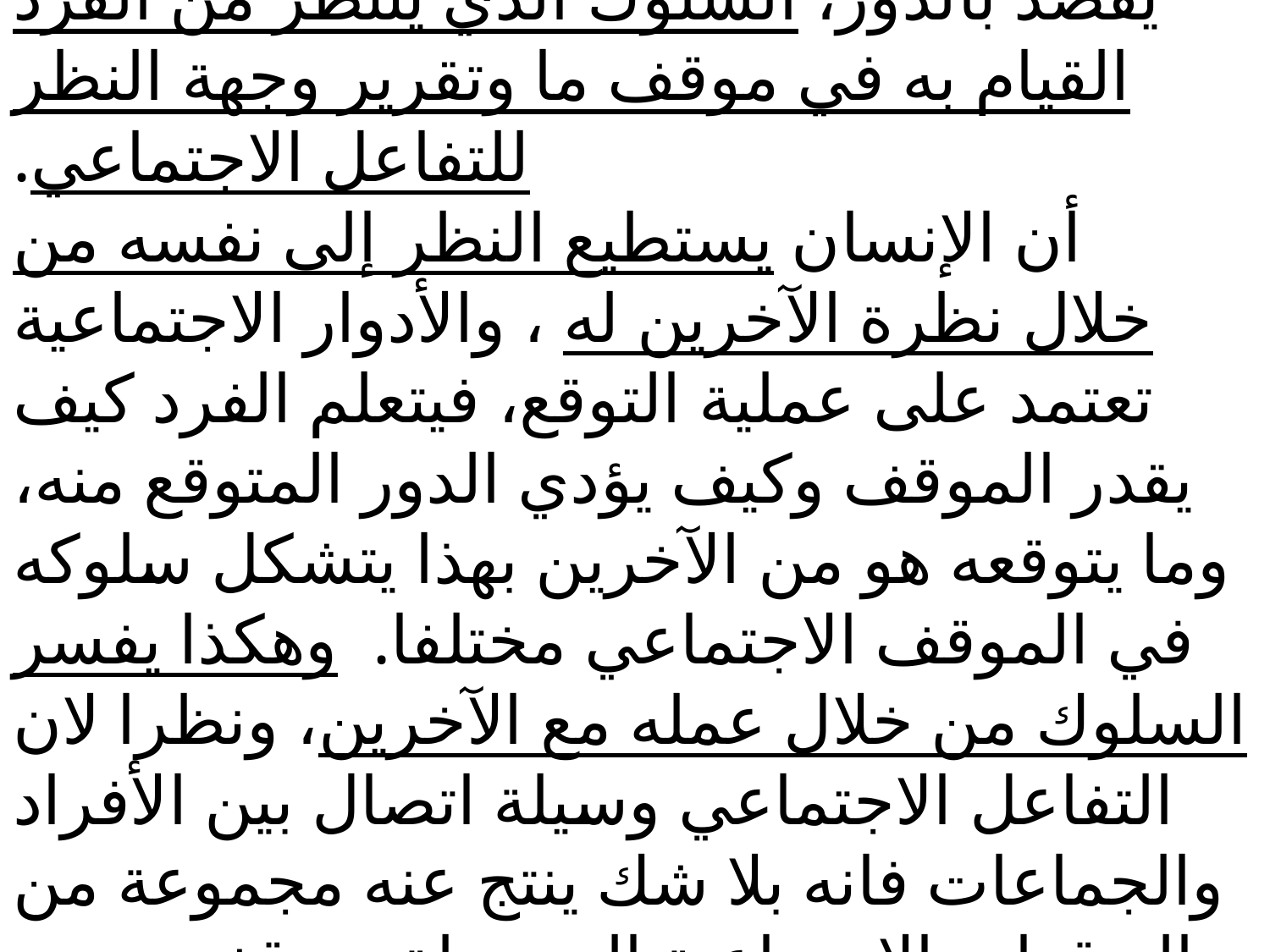

# الأدوار الاجتماعية : يقصد بالدور، السلوك الذي ينتظر من الفرد القيام به في موقف ما وتقرير وجهة النظر للتفاعل الاجتماعي. أن الإنسان يستطيع النظر إلى نفسه من خلال نظرة الآخرين له ، والأدوار الاجتماعية تعتمد على عملية التوقع، فيتعلم الفرد كيف يقدر الموقف وكيف يؤدي الدور المتوقع منه، وما يتوقعه هو من الآخرين بهذا يتشكل سلوكه في الموقف الاجتماعي مختلفا.  وهكذا يفسر السلوك من خلال عمله مع الآخرين، ونظرا لان التفاعل الاجتماعي وسيلة اتصال بين الأفراد والجماعات فانه بلا شك ينتج عنه مجموعة من التوقعات الاجتماعية المرتبطة بموقف معين.